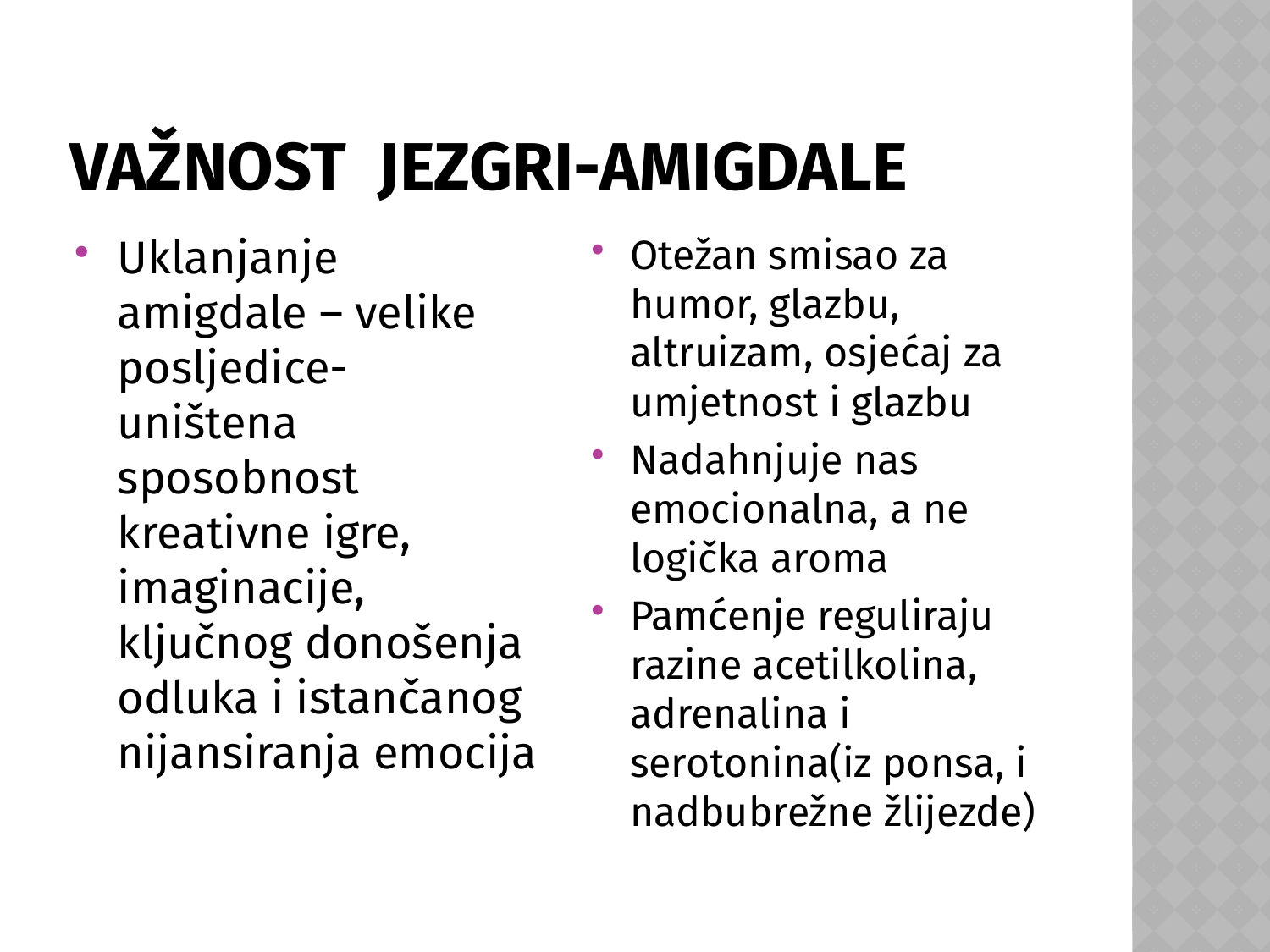

# Važnost  jezgri-AMIGDALE
Uklanjanje amigdale – velike posljedice- uništena sposobnost kreativne igre, imaginacije, ključnog donošenja odluka i istančanog nijansiranja emocija
Otežan smisao za humor, glazbu, altruizam, osjećaj za umjetnost i glazbu
Nadahnjuje nas emocionalna, a ne logička aroma
Pamćenje reguliraju razine acetilkolina, adrenalina i serotonina(iz ponsa, i nadbubrežne žlijezde)